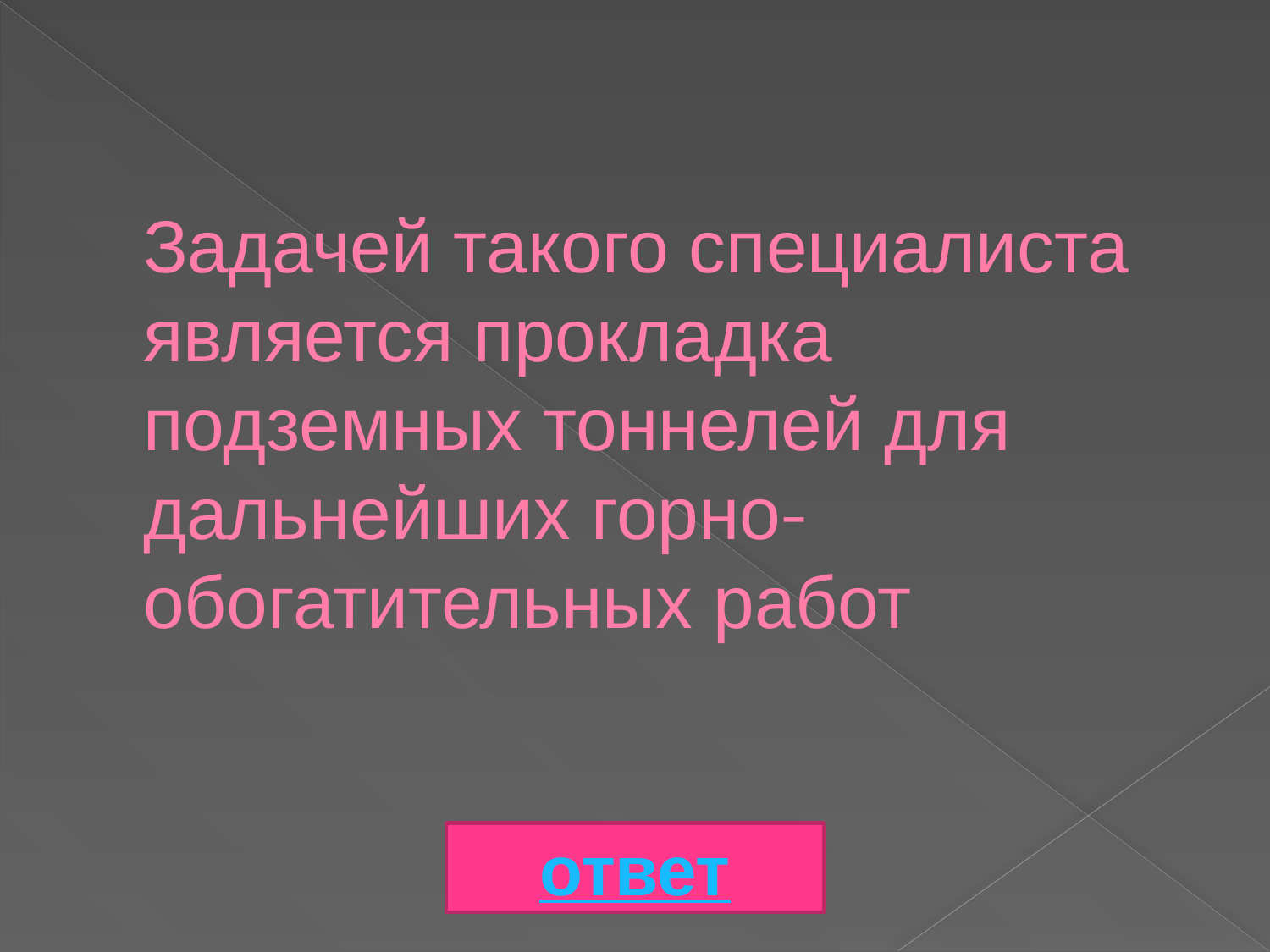

# Задачей такого специалиста является прокладка подземных тоннелей для дальнейших горно-обогатительных работ
ответ